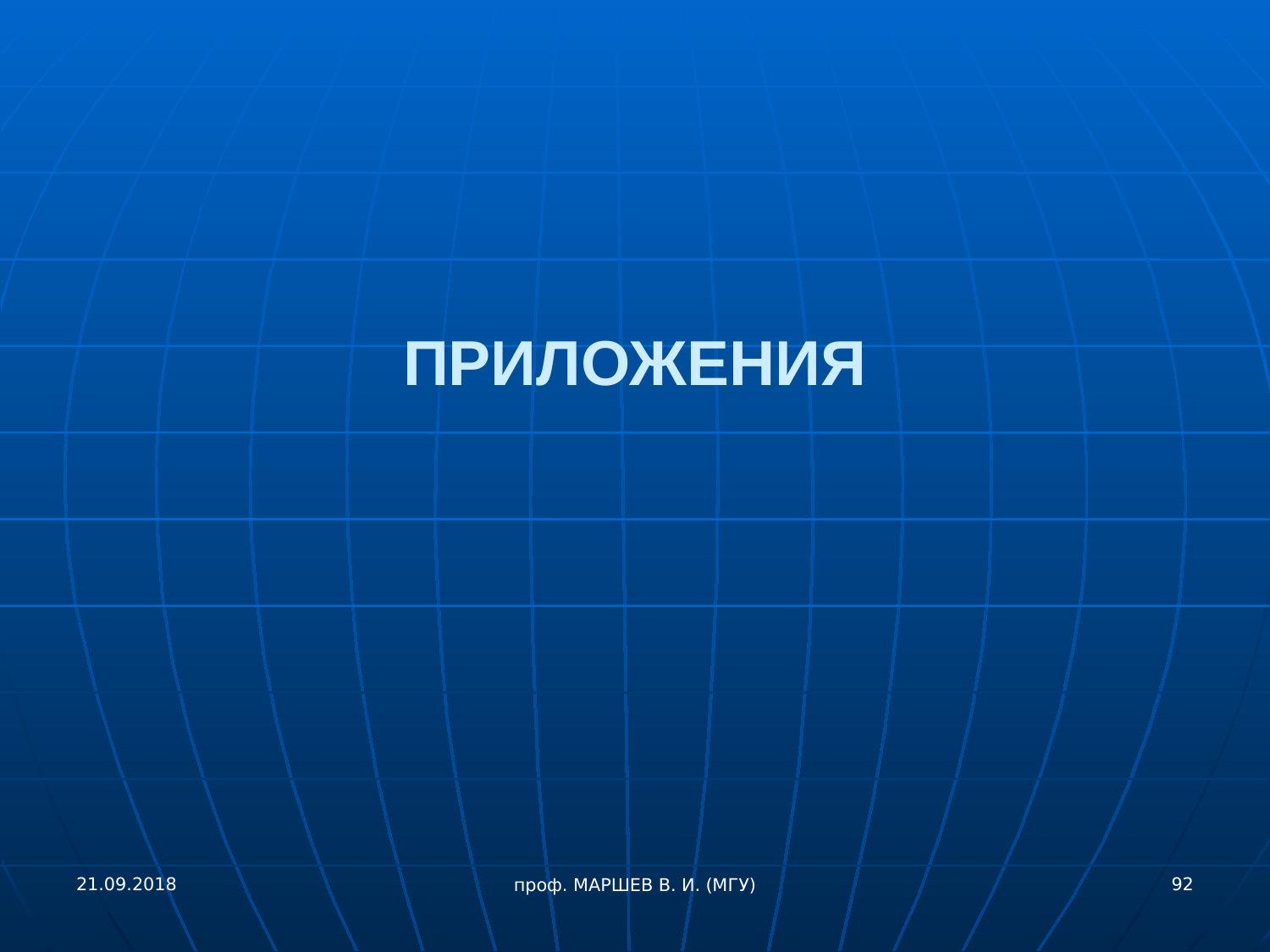

#

ПРИЛОЖЕНИЯ
21.09.2018
92
проф. МАРШЕВ В. И. (МГУ)